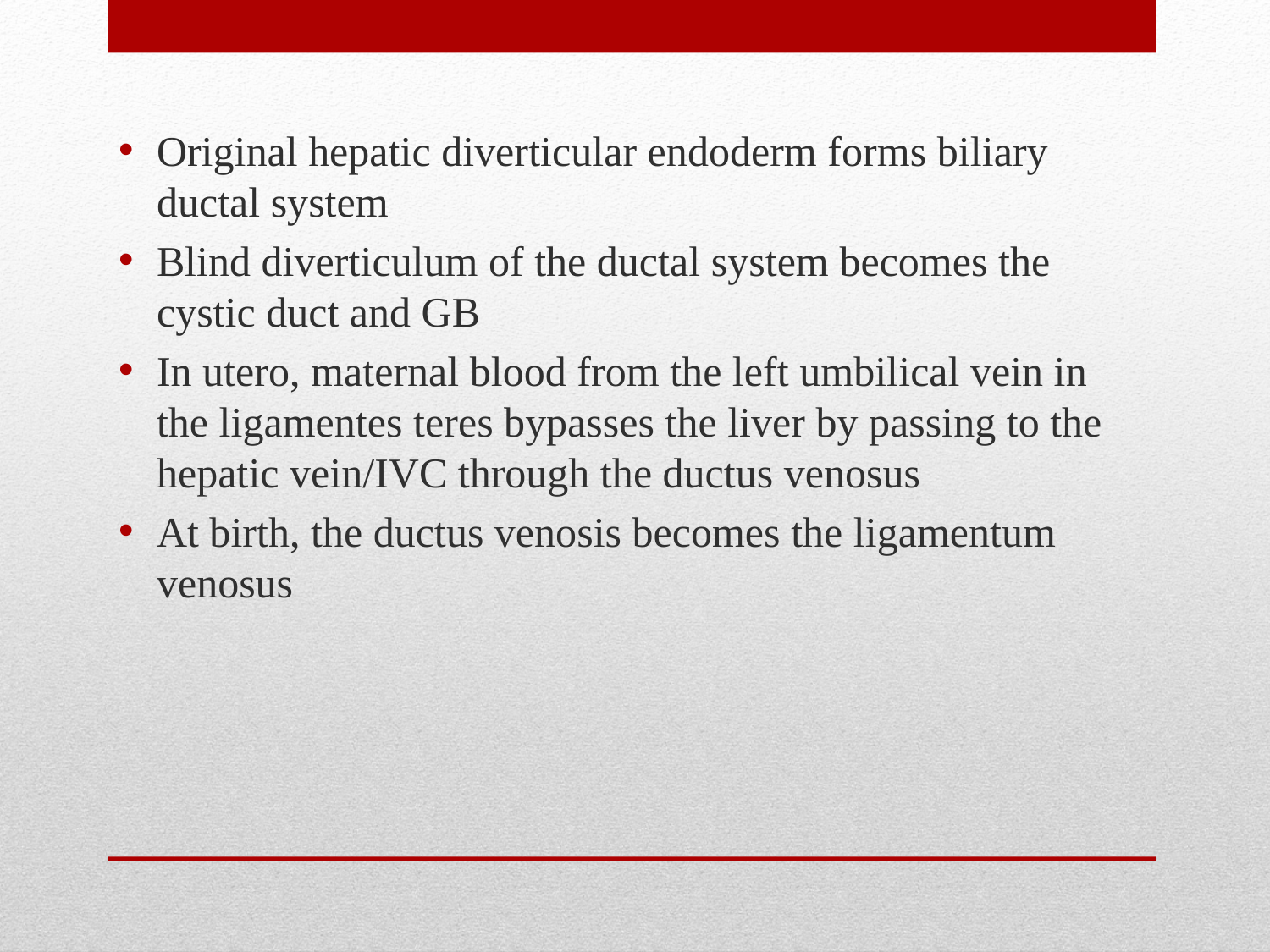

Original hepatic diverticular endoderm forms biliary ductal system
Blind diverticulum of the ductal system becomes the cystic duct and GB
In utero, maternal blood from the left umbilical vein in the ligamentes teres bypasses the liver by passing to the hepatic vein/IVC through the ductus venosus
At birth, the ductus venosis becomes the ligamentum venosus
#